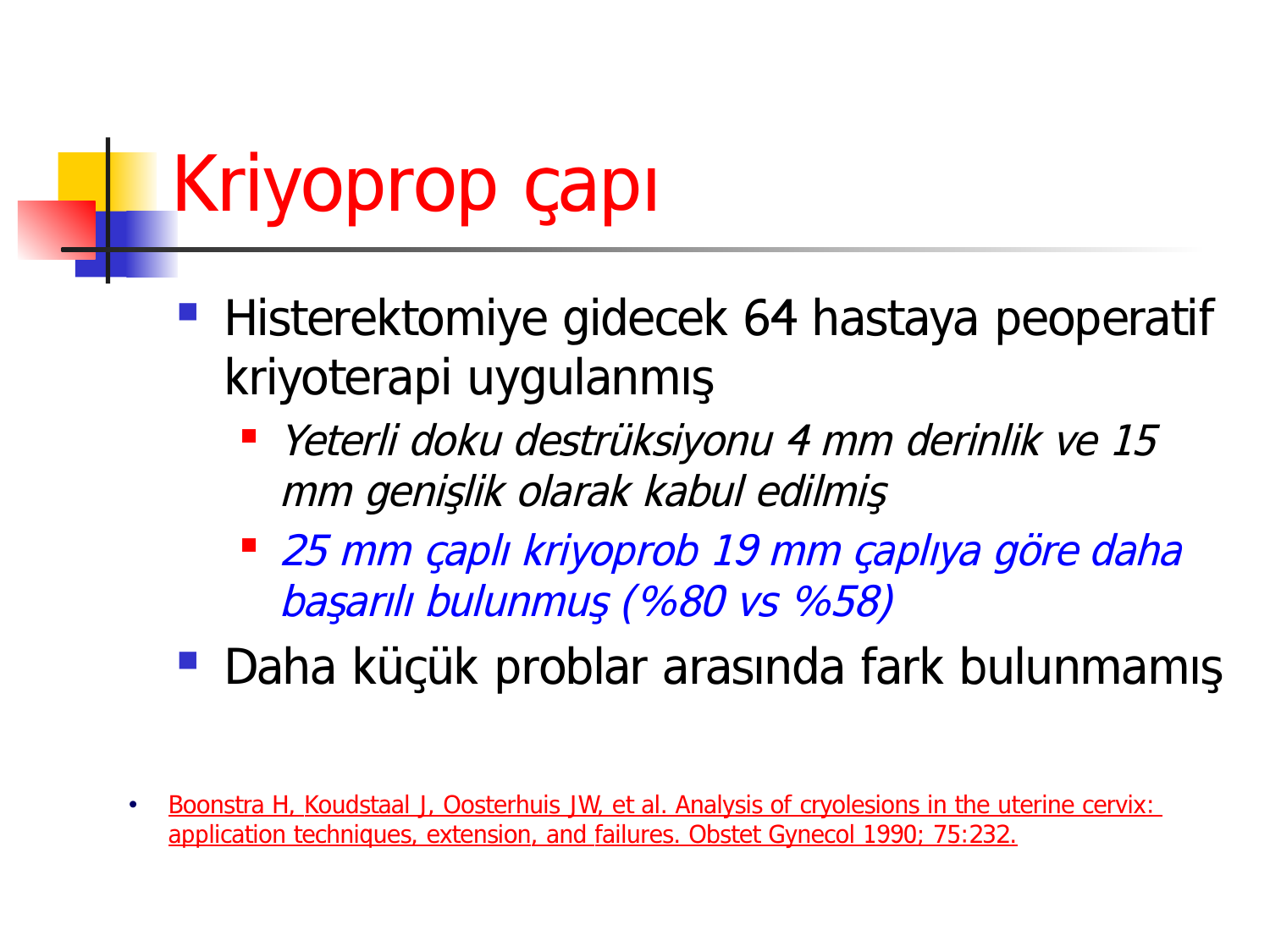

# Kriyoprop çapı
Histerektomiye gidecek 64 hastaya peoperatif kriyoterapi uygulanmış
Yeterli doku destrüksiyonu 4 mm derinlik ve 15 mm genişlik olarak kabul edilmiş
25 mm çaplı kriyoprob 19 mm çaplıya göre daha başarılı bulunmuş (%80 vs %58)
Daha küçük problar arasında fark bulunmamış

Boonstra H, Koudstaal J, Oosterhuis JW, et al. Analysis of cryolesions in the uterine cervix: application techniques, extension, and failures. Obstet Gynecol 1990; 75:232.